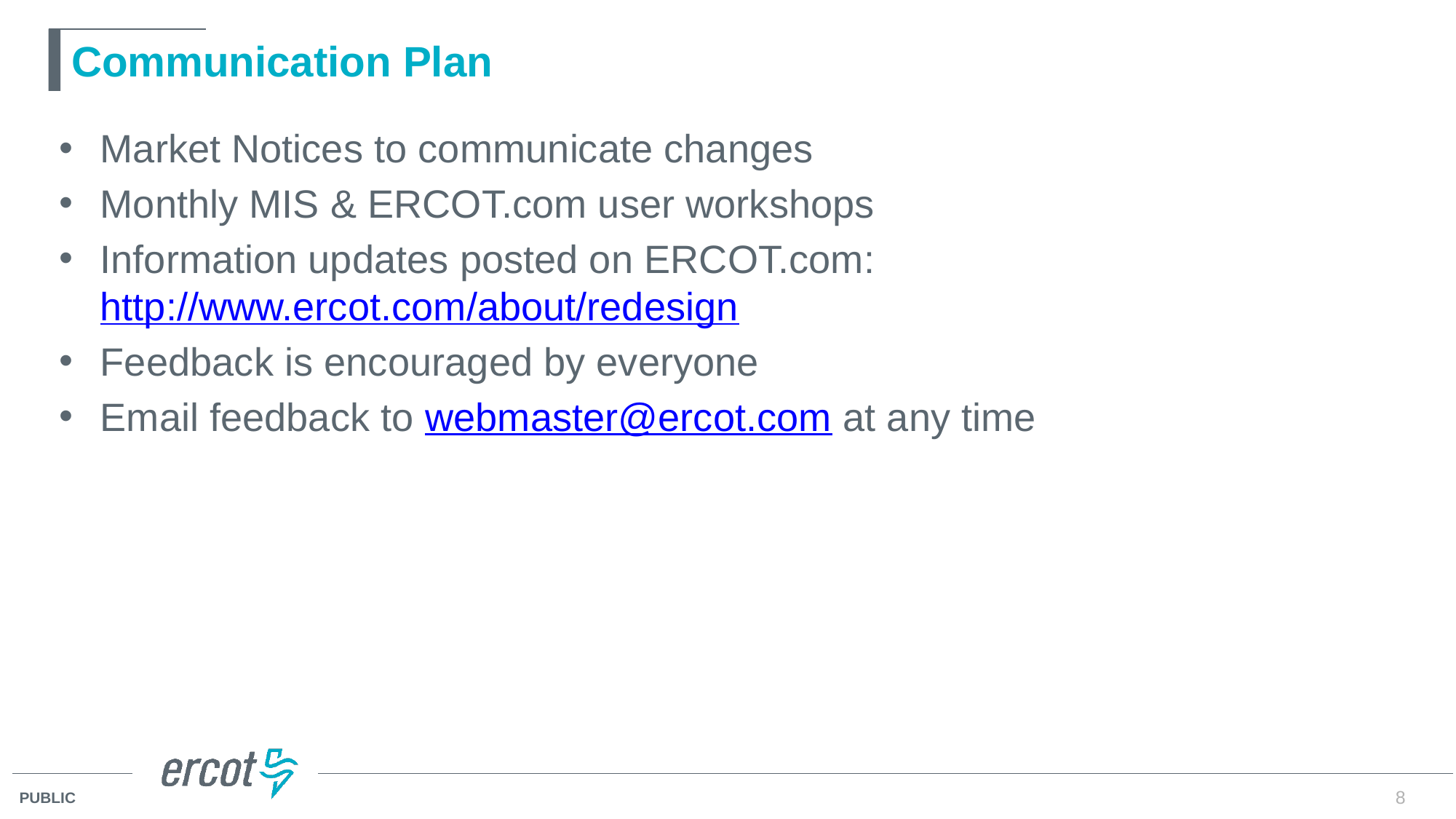

# Communication Plan
Market Notices to communicate changes
Monthly MIS & ERCOT.com user workshops
Information updates posted on ERCOT.com: http://www.ercot.com/about/redesign
Feedback is encouraged by everyone
Email feedback to webmaster@ercot.com at any time

8